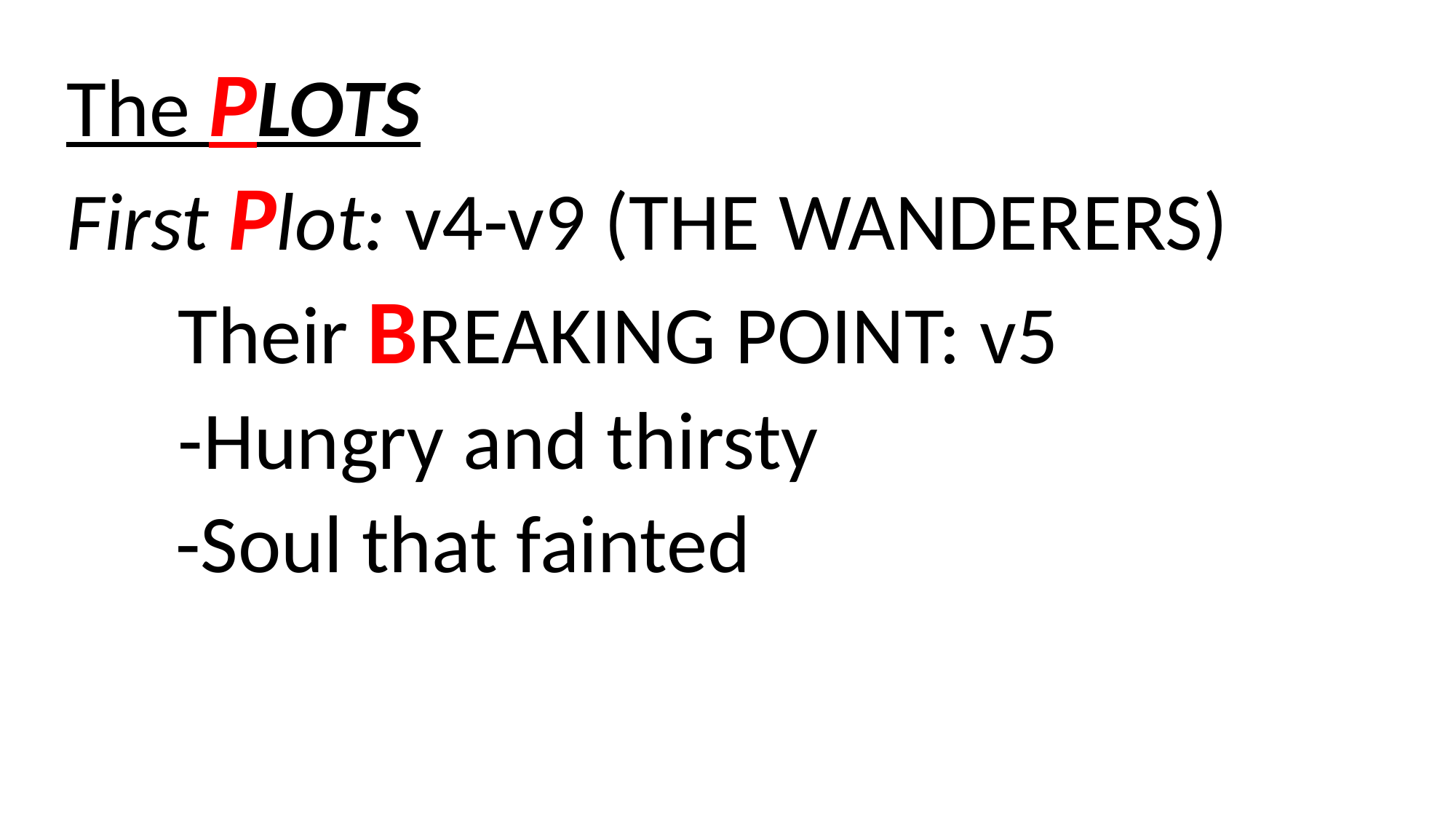

The PLOTS
First Plot: v4-v9 (THE WANDERERS)
      Their BREAKING POINT: v5
      -Hungry and thirsty
	-Soul that fainted